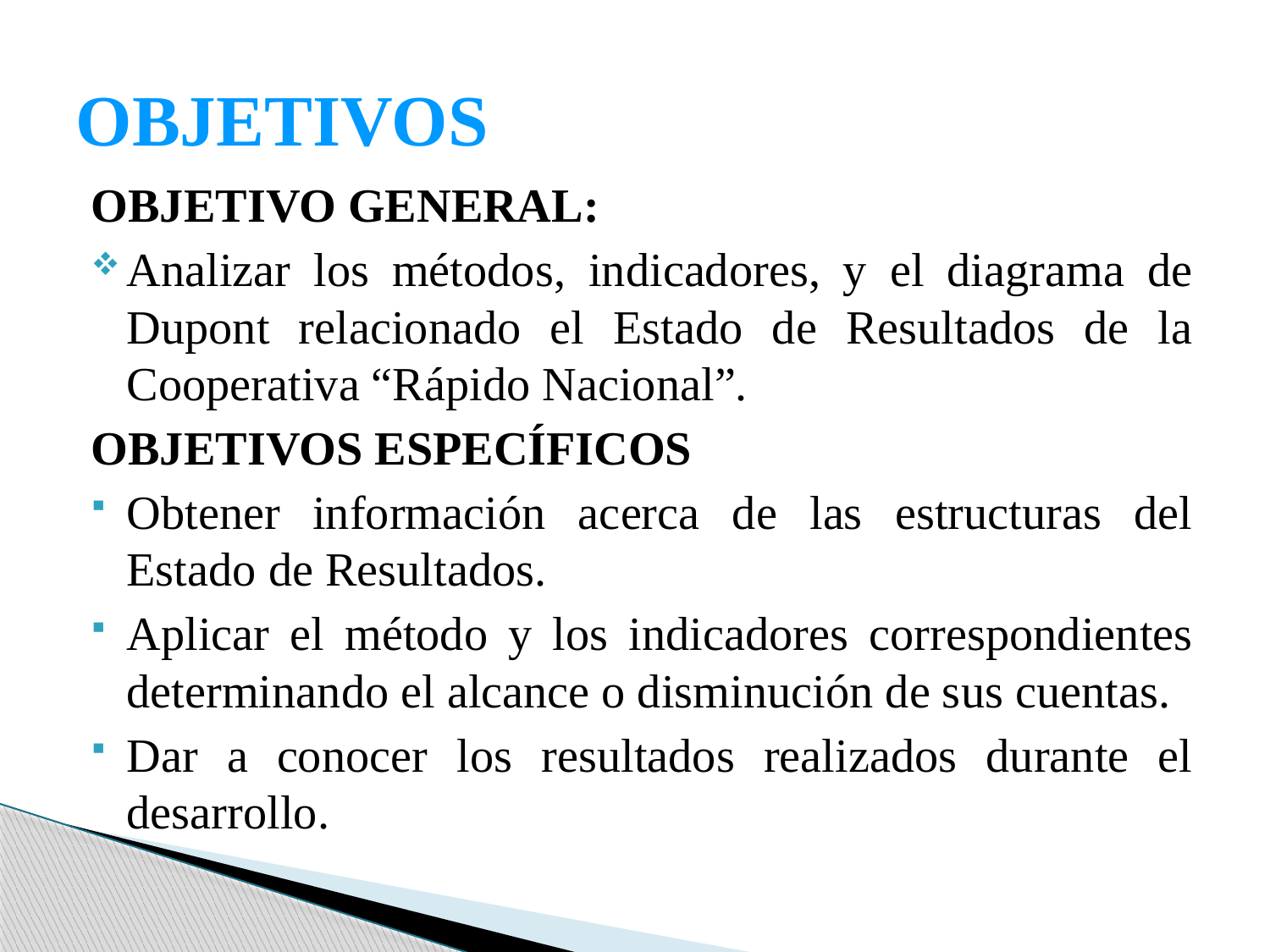

# OBJETIVOS
OBJETIVO GENERAL:
Analizar los métodos, indicadores, y el diagrama de Dupont relacionado el Estado de Resultados de la Cooperativa “Rápido Nacional”.
OBJETIVOS ESPECÍFICOS
Obtener información acerca de las estructuras del Estado de Resultados.
Aplicar el método y los indicadores correspondientes determinando el alcance o disminución de sus cuentas.
Dar a conocer los resultados realizados durante el desarrollo.